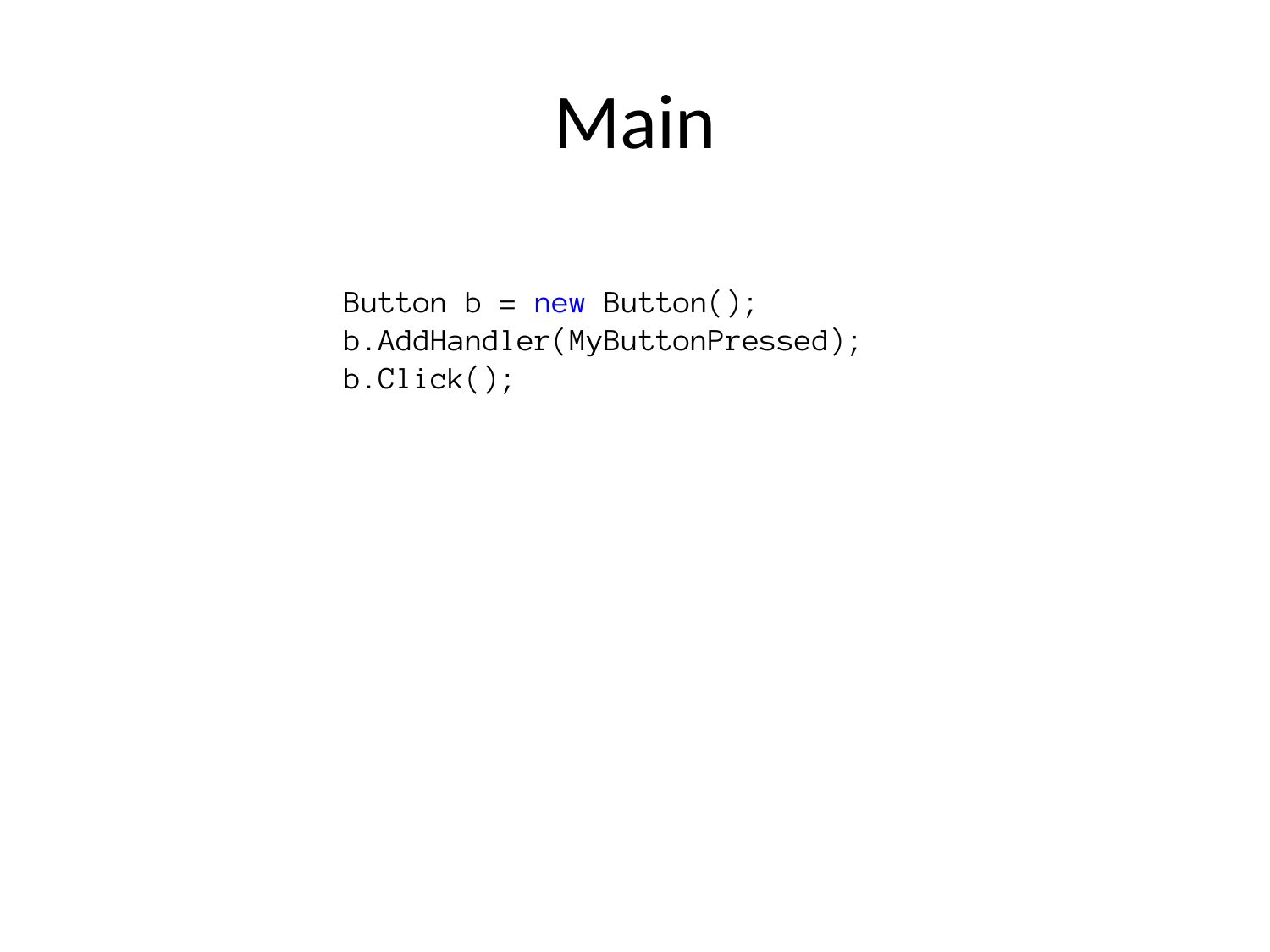

# Main
Button b = new Button();
b.AddHandler(MyButtonPressed);
b.Click();